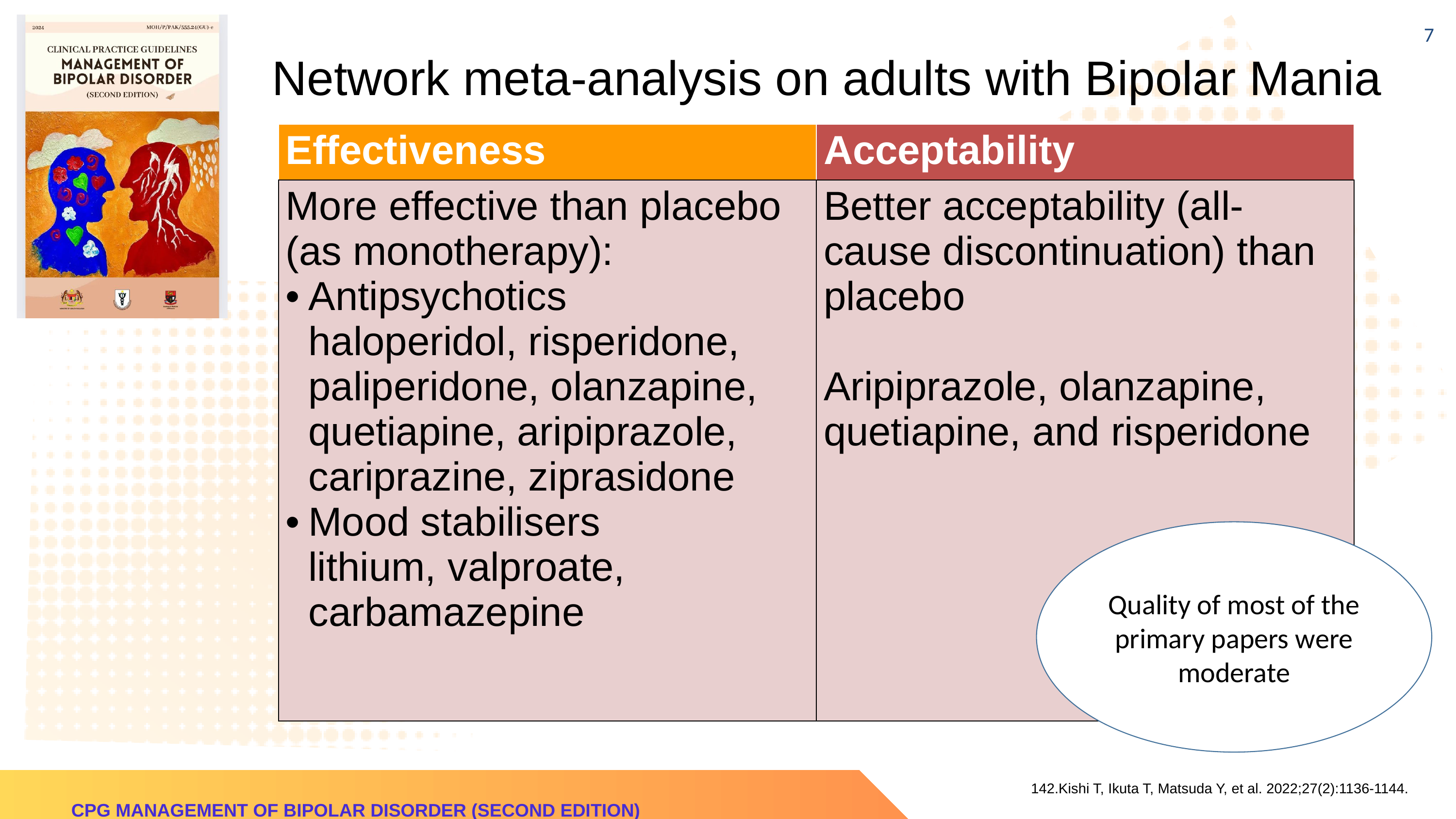

7
Network meta-analysis on adults with Bipolar Mania

| Effectiveness | Acceptability |
| --- | --- |
| More effective than placebo (as monotherapy): Antipsychotics haloperidol, risperidone, paliperidone, olanzapine, quetiapine, aripiprazole, cariprazine, ziprasidone Mood stabilisers lithium, valproate, carbamazepine | Better acceptability (all-cause discontinuation) than placebo Aripiprazole, olanzapine, quetiapine, and risperidone |

Quality of most of the primary papers were moderate

142.Kishi T, Ikuta T, Matsuda Y, et al. 2022;27(2):1136-1144.
CPG MANAGEMENT OF BIPOLAR DISORDER (SECOND EDITION)